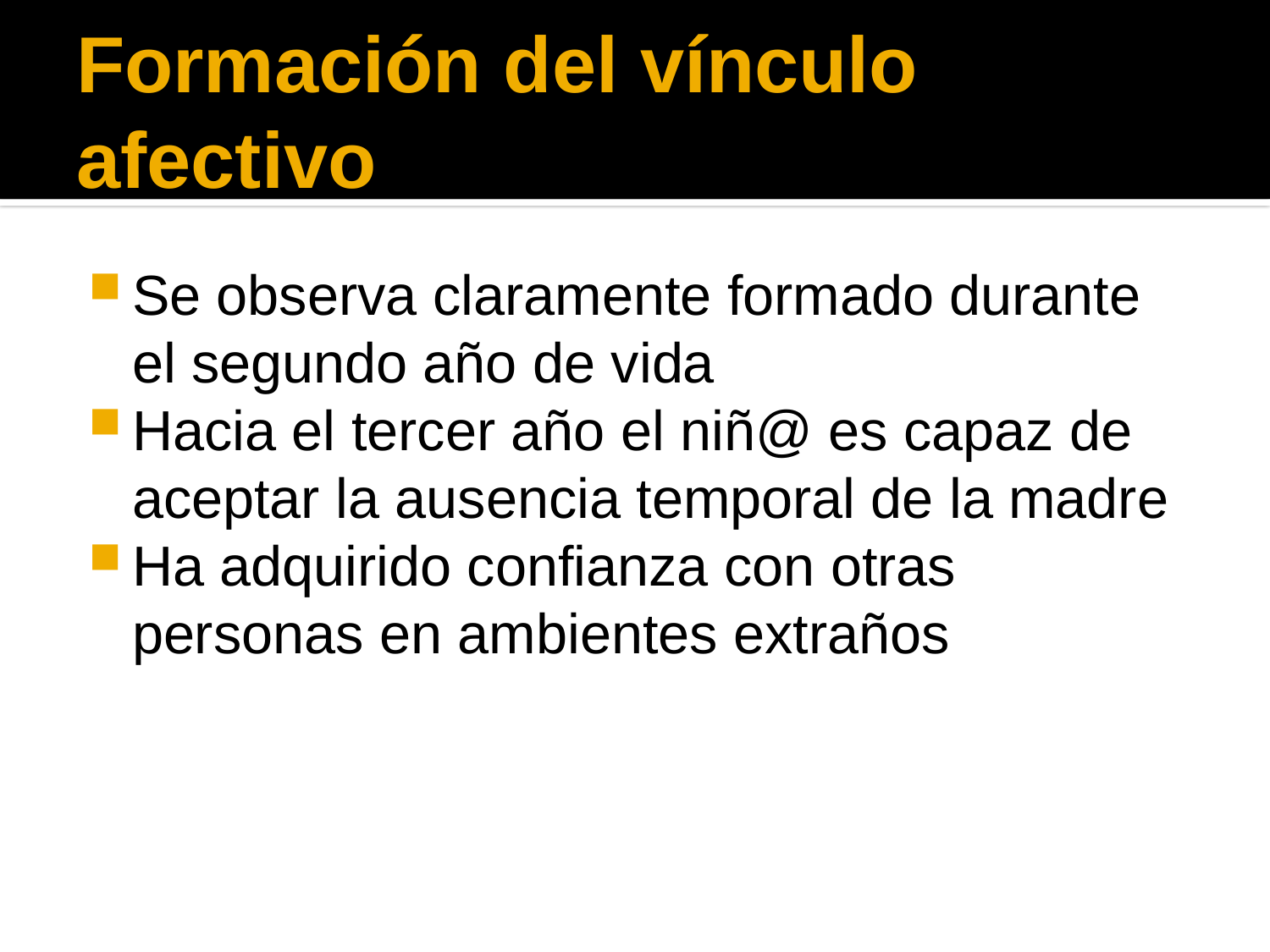

# Formación del vínculo afectivo
Se observa claramente formado durante el segundo año de vida
Hacia el tercer año el niñ@ es capaz de aceptar la ausencia temporal de la madre
Ha adquirido confianza con otras personas en ambientes extraños